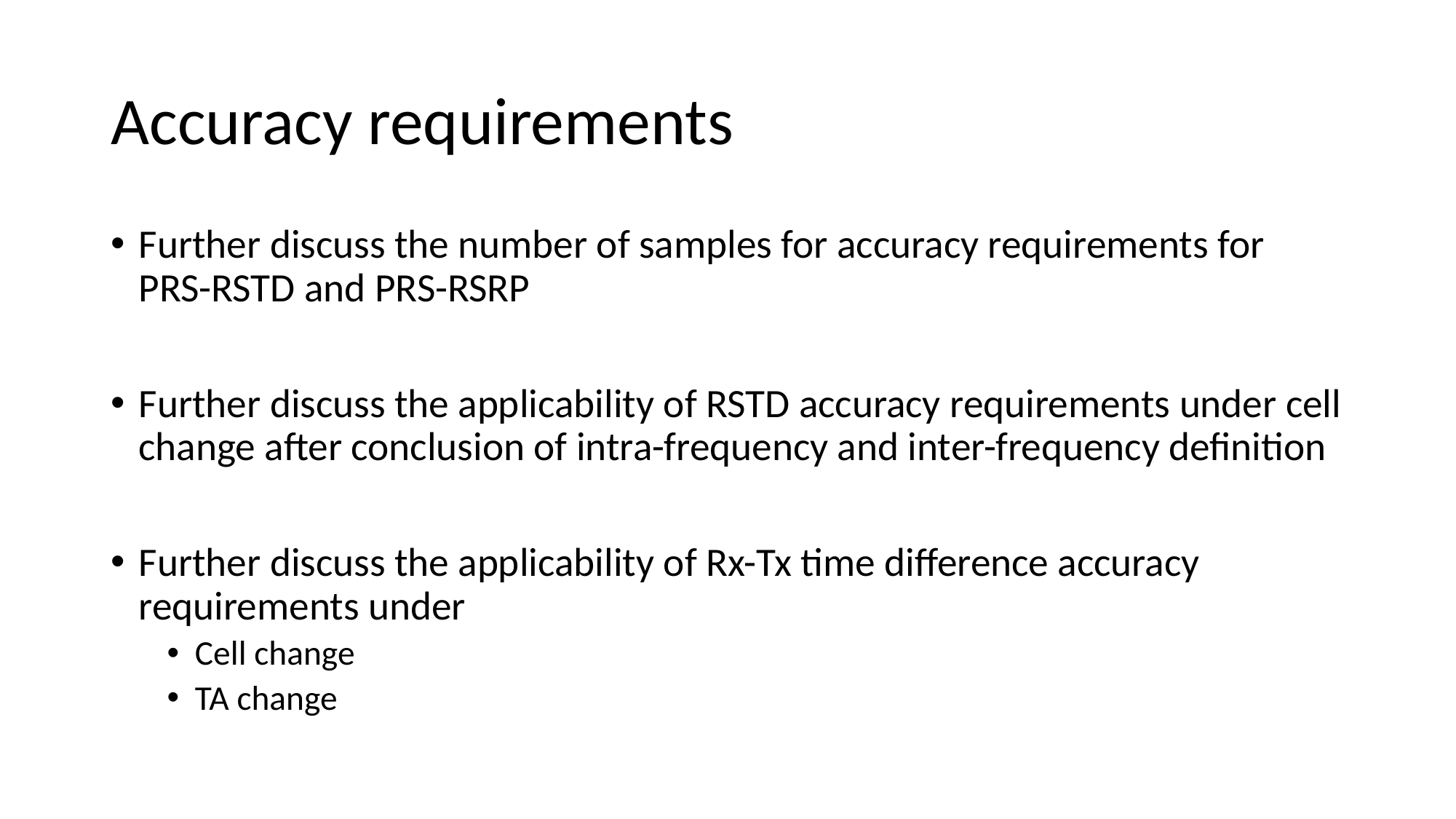

# Accuracy requirements
Further discuss the number of samples for accuracy requirements for PRS-RSTD and PRS-RSRP

Further discuss the applicability of RSTD accuracy requirements under cell change after conclusion of intra-frequency and inter-frequency definition

Further discuss the applicability of Rx-Tx time difference accuracy requirements under
Cell change
TA change